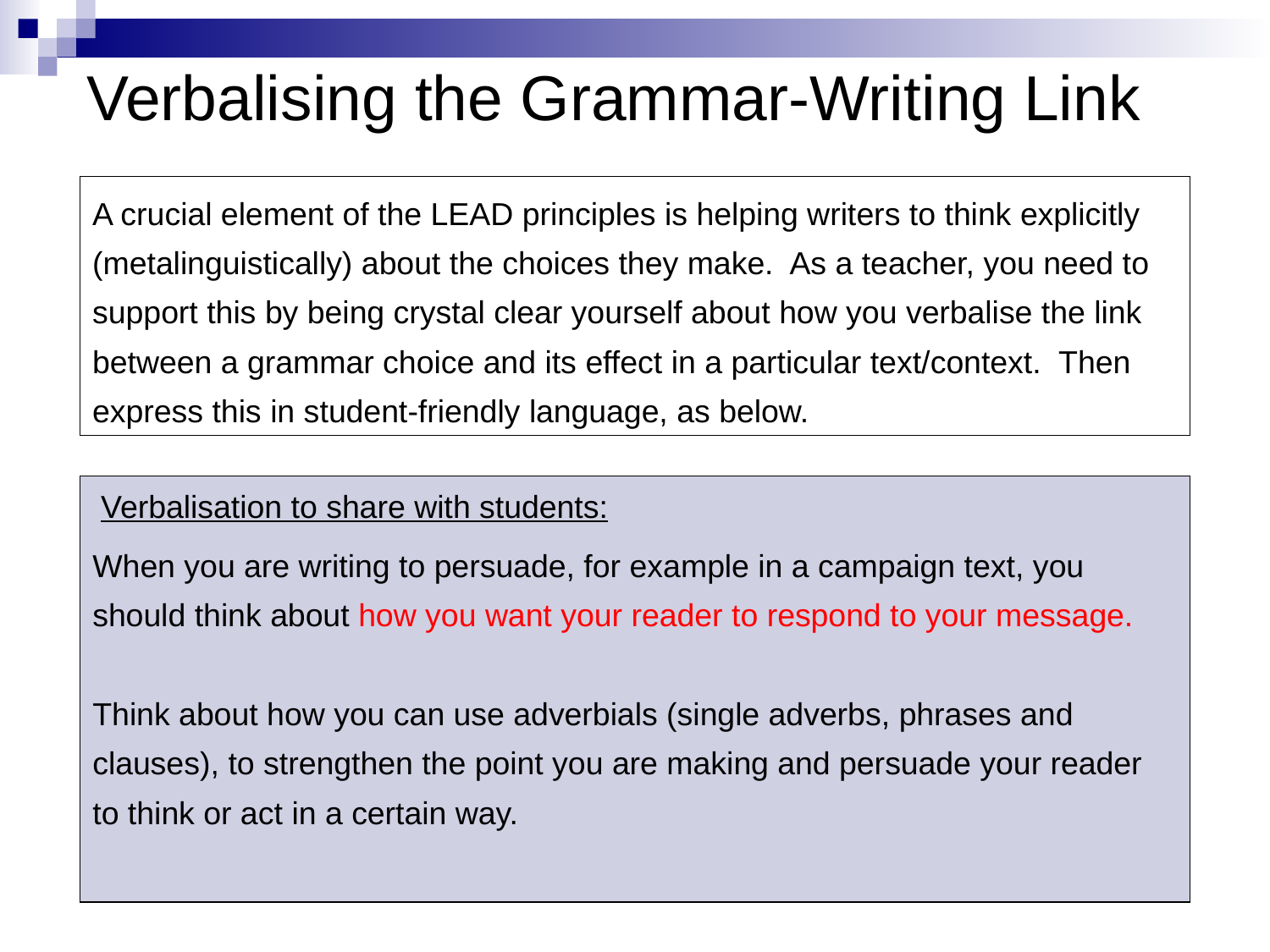

# Verbalising the Grammar-Writing Link
A crucial element of the LEAD principles is helping writers to think explicitly (metalinguistically) about the choices they make.  As a teacher, you need to support this by being crystal clear yourself about how you verbalise the link between a grammar choice and its effect in a particular text/context.  Then express this in student-friendly language, as below.
Verbalisation to share with students:
When you are writing to persuade, for example in a campaign text, you should think about how you want your reader to respond to your message.

Think about how you can use adverbials (single adverbs, phrases and clauses), to strengthen the point you are making and persuade your reader to think or act in a certain way.